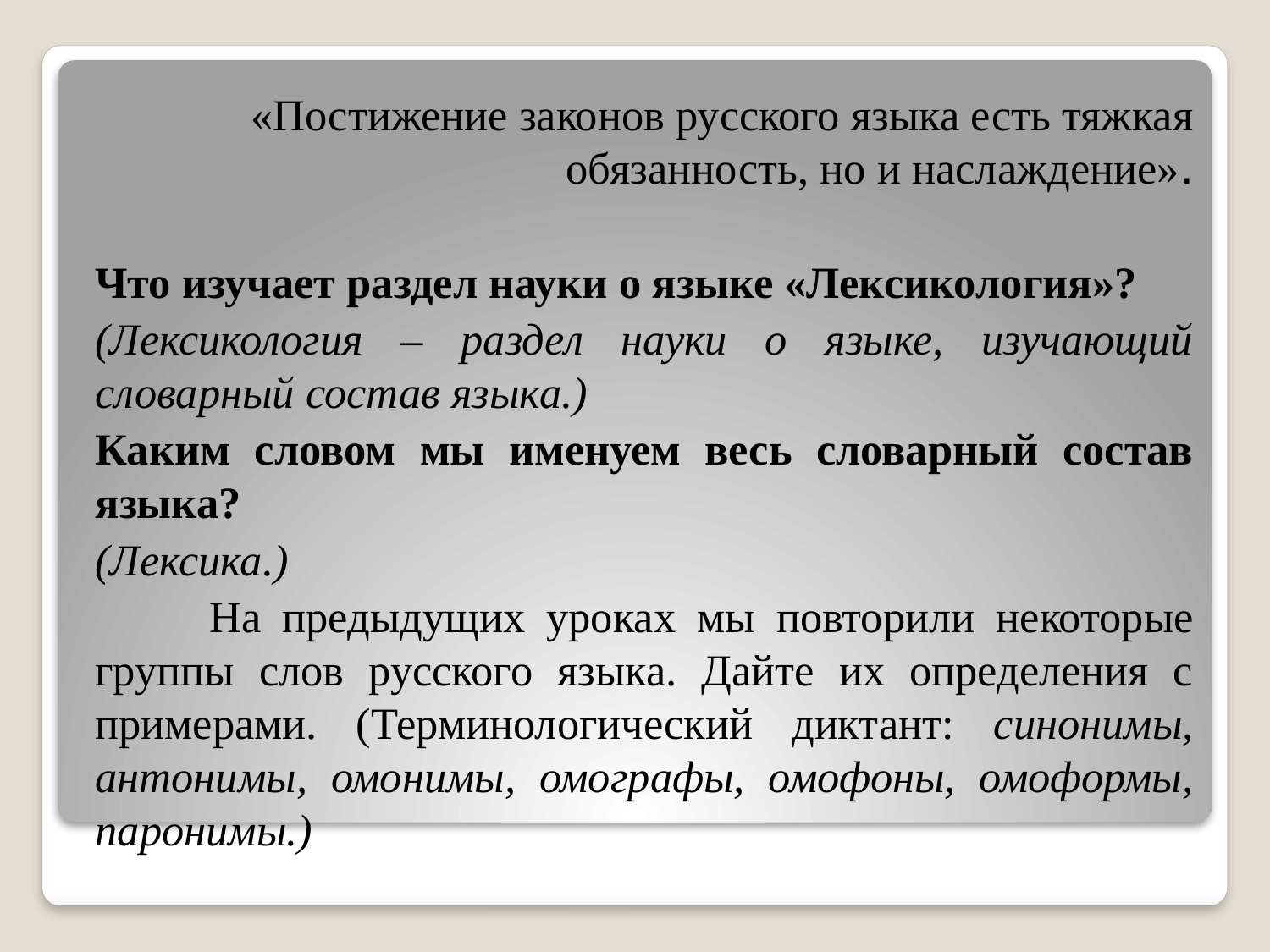

«Постижение законов русского языка есть тяжкая обязанность, но и наслаждение».

Что изучает раздел науки о языке «Лексикология»?
(Лексикология – раздел науки о языке, изучающий словарный состав языка.)
Каким словом мы именуем весь словарный состав языка?
(Лексика.)
	На предыдущих уроках мы повторили некоторые группы слов русского языка. Дайте их определения с примерами. (Терминологический диктант: синонимы, антонимы, омонимы, омографы, омофоны, омоформы, паронимы.)